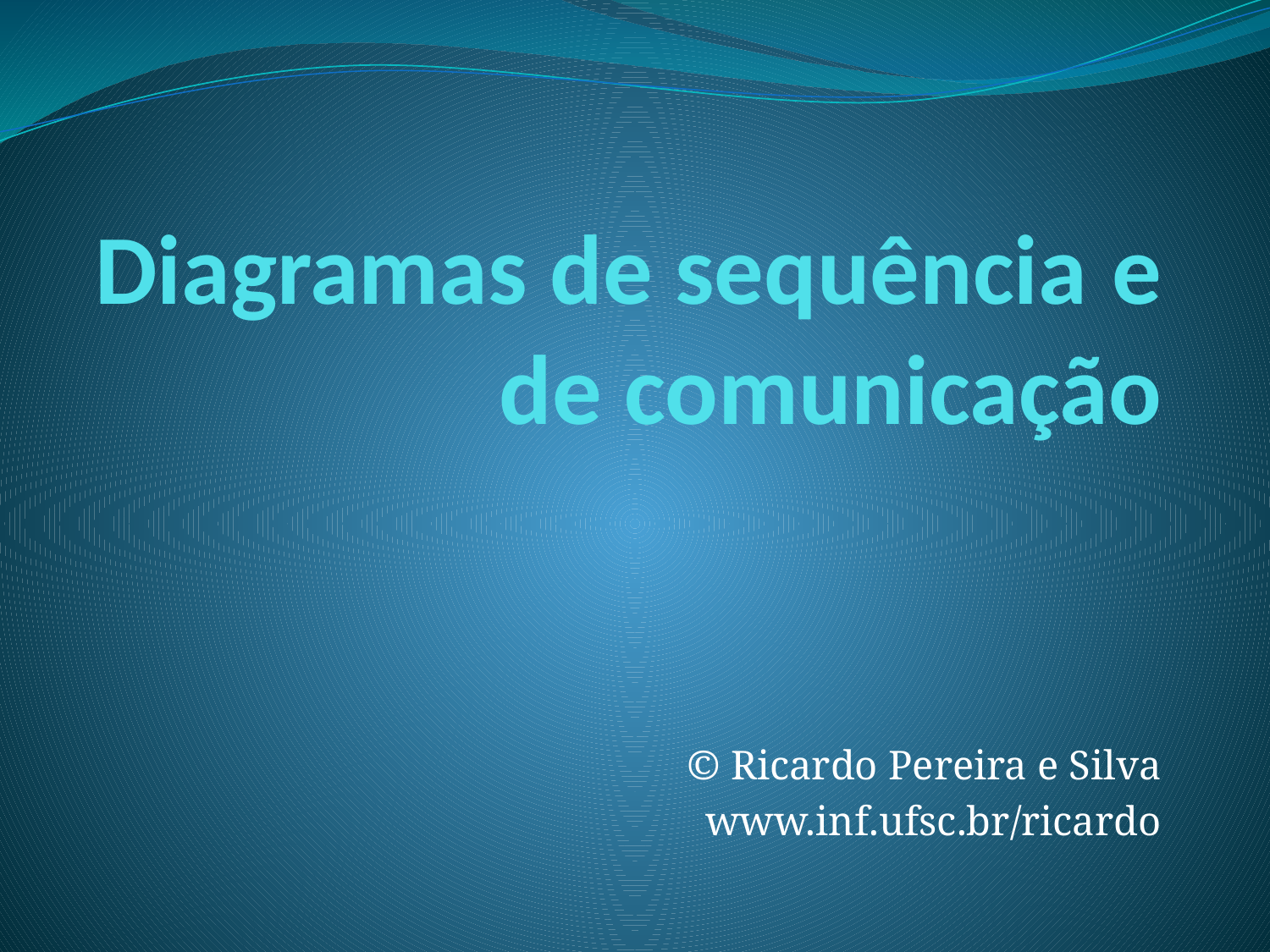

# Diagramas de sequência e de comunicação
© Ricardo Pereira e Silva
www.inf.ufsc.br/ricardo